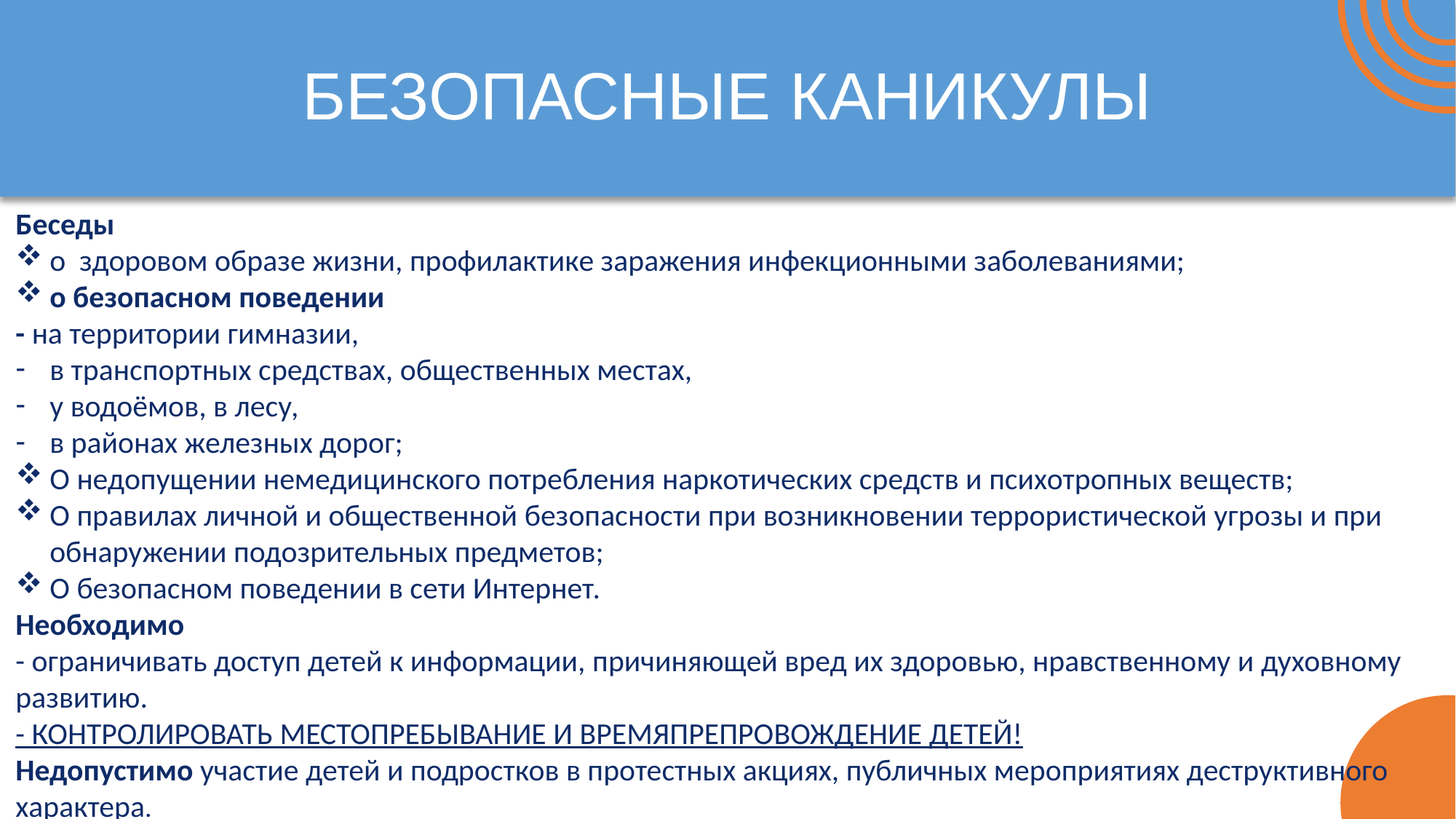

# БЕЗОПАСНЫЕ КАНИКУЛЫ

Беседы
о  здоровом образе жизни, профилактике заражения инфекционными заболеваниями;
о безопасном поведении
- на территории гимназии,
в транспортных средствах, общественных местах,
у водоёмов, в лесу,
в районах железных дорог;
О недопущении немедицинского потребления наркотических средств и психотропных веществ;
О правилах личной и общественной безопасности при возникновении террористической угрозы и при обнаружении подозрительных предметов;
О безопасном поведении в сети Интернет.
Необходимо
- ограничивать доступ детей к информации, причиняющей вред их здоровью, нравственному и духовному развитию.
- КОНТРОЛИРОВАТЬ МЕСТОПРЕБЫВАНИЕ И ВРЕМЯПРЕПРОВОЖДЕНИЕ ДЕТЕЙ!
Недопустимо участие детей и подростков в протестных акциях, публичных мероприятиях деструктивного характера.